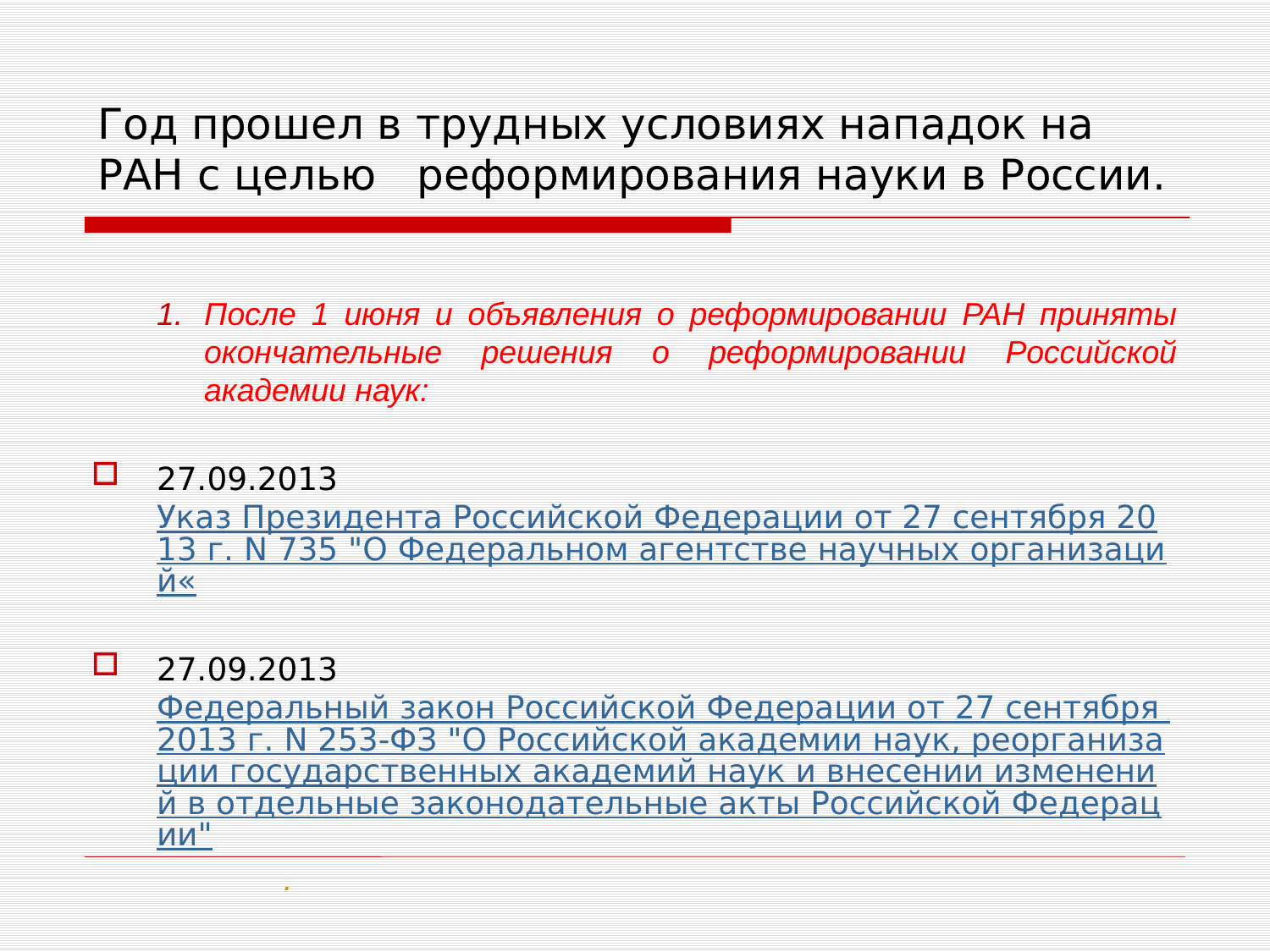

# Год прошел в трудных условиях нападок на РАН с целью   реформирования науки в России.

После 1 июня и объявления о реформировании РАН приняты окончательные решения о реформировании Российской академии наук:

27.09.2013 Указ Президента Российской Федерации от 27 сентября 2013 г. N 735 "О Федеральном агентстве научных организаций«

27.09.2013 Федеральный закон Российской Федерации от 27 сентября 2013 г. N 253-ФЗ "О Российской академии наук, реорганизации государственных академий наук и внесении изменений в отдельные законодательные акты Российской Федерации"
	.